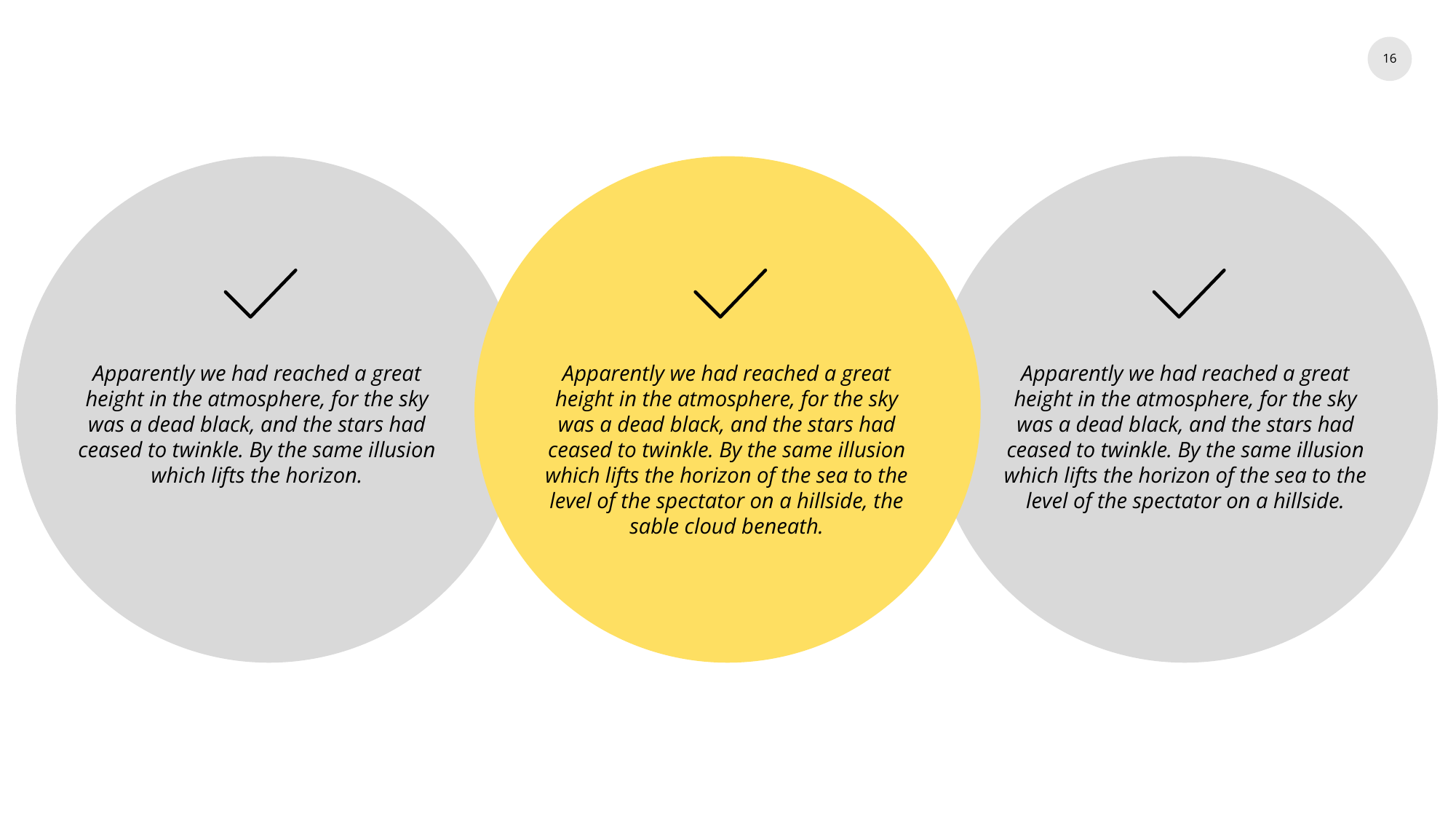

16

Apparently we had reached a great height in the atmosphere, for the sky was a dead black, and the stars had ceased to twinkle. By the same illusion which lifts the horizon.
Apparently we had reached a great height in the atmosphere, for the sky was a dead black, and the stars had ceased to twinkle. By the same illusion which lifts the horizon of the sea to the level of the spectator on a hillside, the sable cloud beneath.
Apparently we had reached a great height in the atmosphere, for the sky was a dead black, and the stars had ceased to twinkle. By the same illusion which lifts the horizon of the sea to the level of the spectator on a hillside.